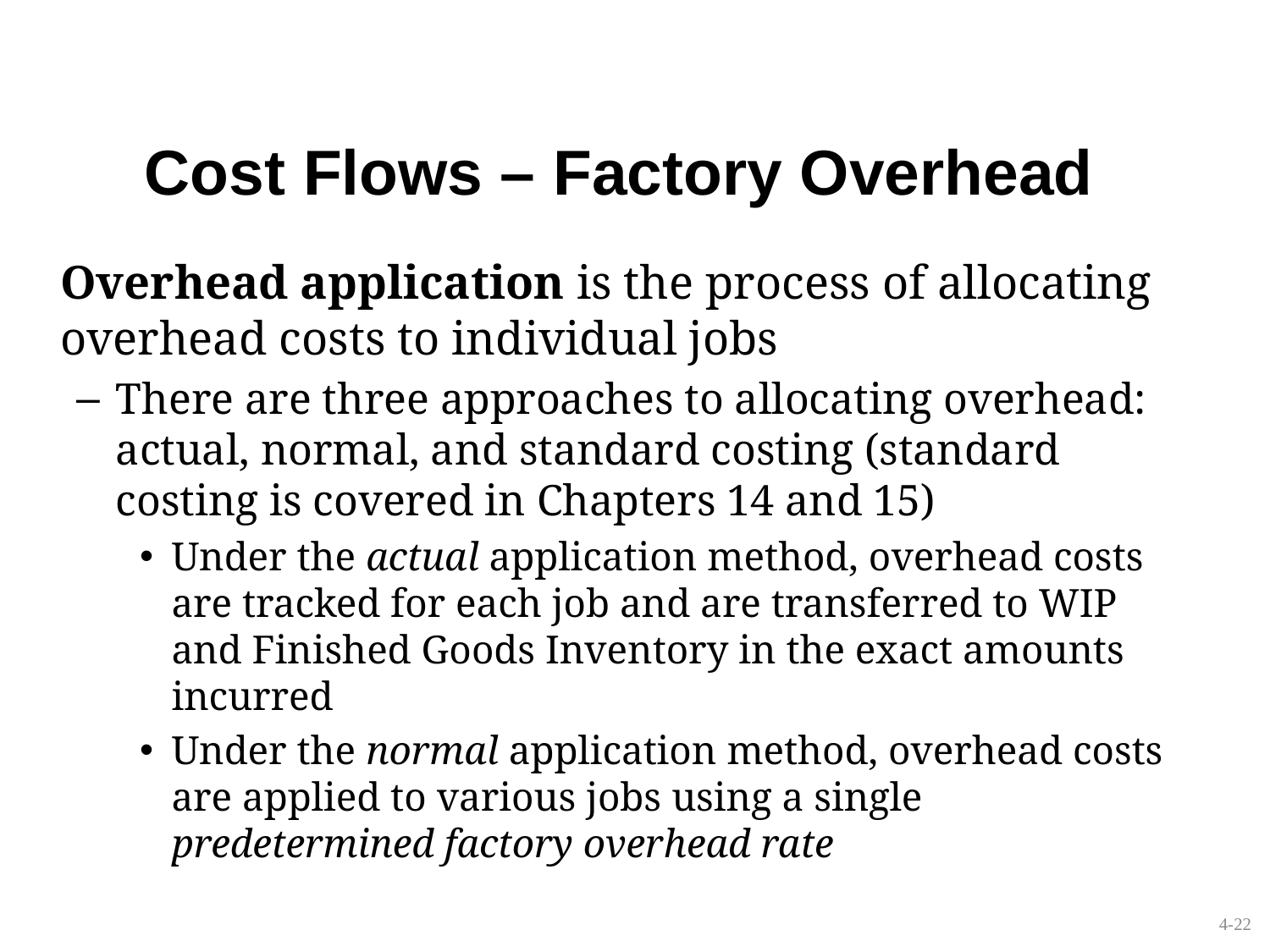

Cost Flows – Factory Overhead
	Overhead application is the process of allocating overhead costs to individual jobs
There are three approaches to allocating overhead:  actual, normal, and standard costing (standard costing is covered in Chapters 14 and 15)
Under the actual application method, overhead costs are tracked for each job and are transferred to WIP and Finished Goods Inventory in the exact amounts incurred
Under the normal application method, overhead costs are applied to various jobs using a single predetermined factory overhead rate
4-22